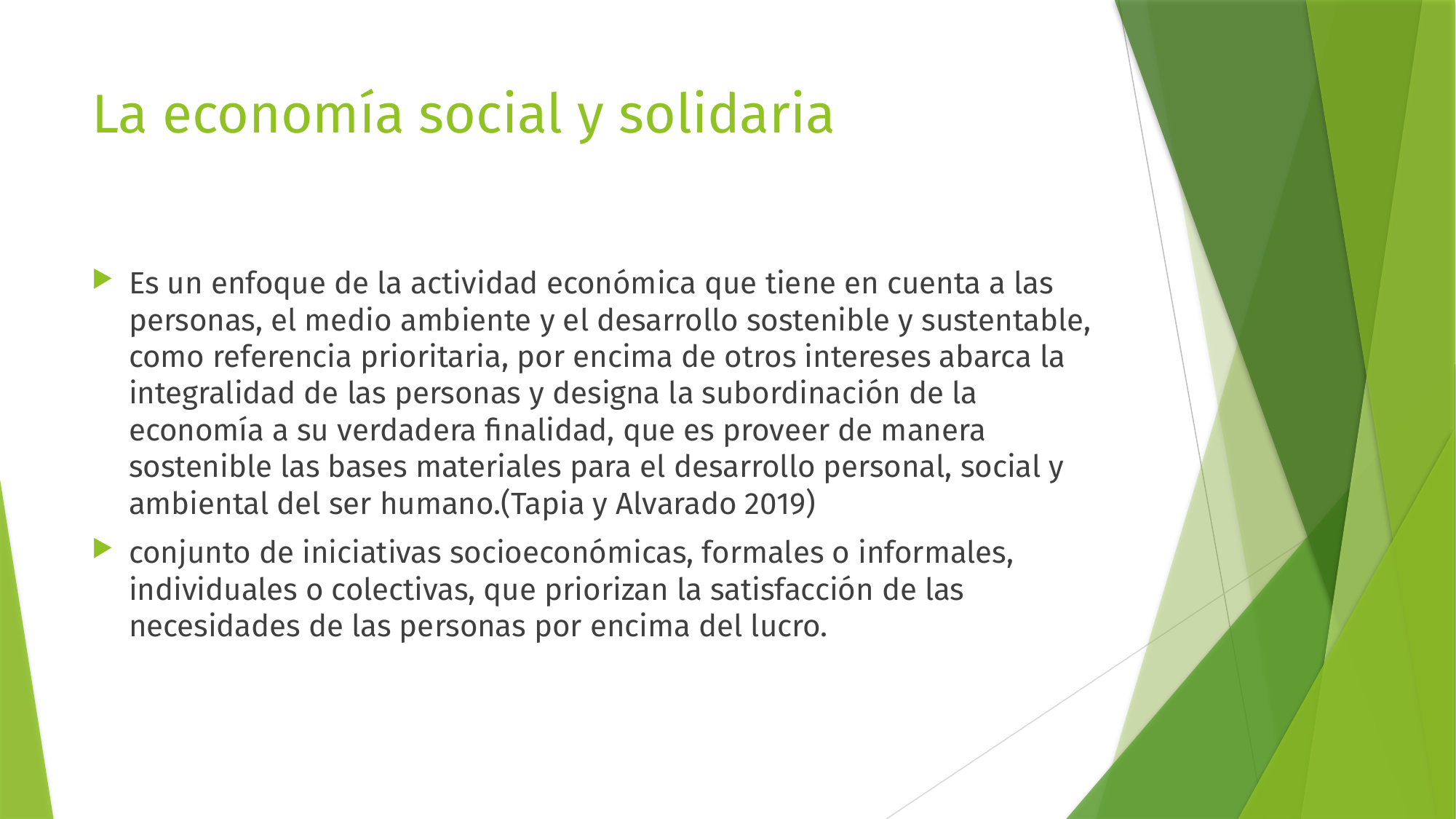

# La economía social y solidaria
Es un enfoque de la actividad económica que tiene en cuenta a las personas, el medio ambiente y el desarrollo sostenible y sustentable, como referencia prioritaria, por encima de otros intereses abarca la integralidad de las personas y designa la subordinación de la economía a su verdadera finalidad, que es proveer de manera sostenible las bases materiales para el desarrollo personal, social y ambiental del ser humano.(Tapia y Alvarado 2019)
conjunto de iniciativas socioeconómicas, formales o informales, individuales o colectivas, que priorizan la satisfacción de las necesidades de las personas por encima del lucro.